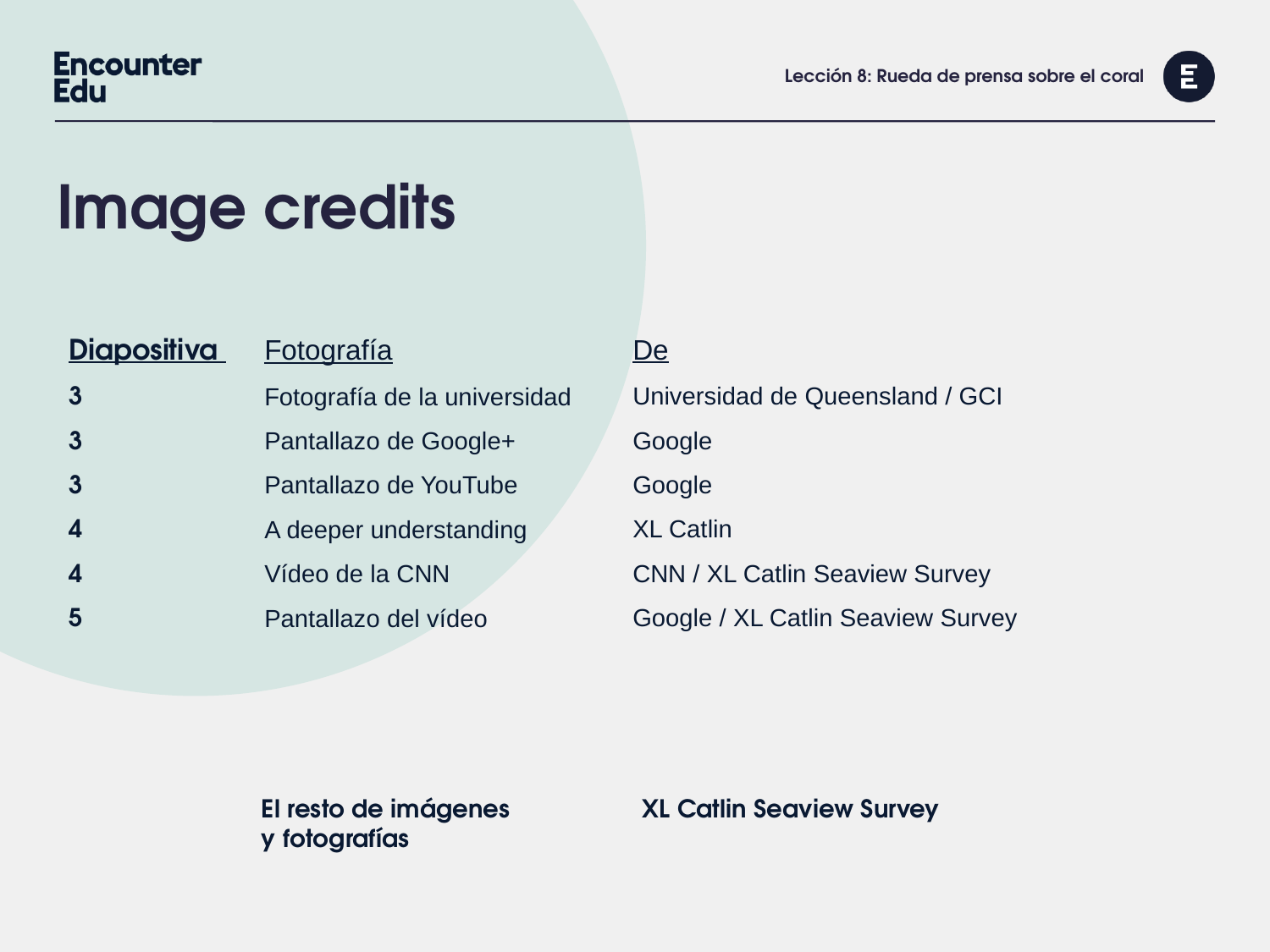

# Lección 8: Rueda de prensa sobre el coral
Diapositiva
3
3
3
4
4
5
De
Universidad de Queensland / GCI
Google
Google
XL Catlin
CNN / XL Catlin Seaview Survey
Google / XL Catlin Seaview Survey

Fotografía
Fotografía de la universidad
Pantallazo de Google+
Pantallazo de YouTube
A deeper understanding
Vídeo de la CNN
Pantallazo del vídeo
El resto de imágenes   	XL Catlin Seaview Survey
y fotografías